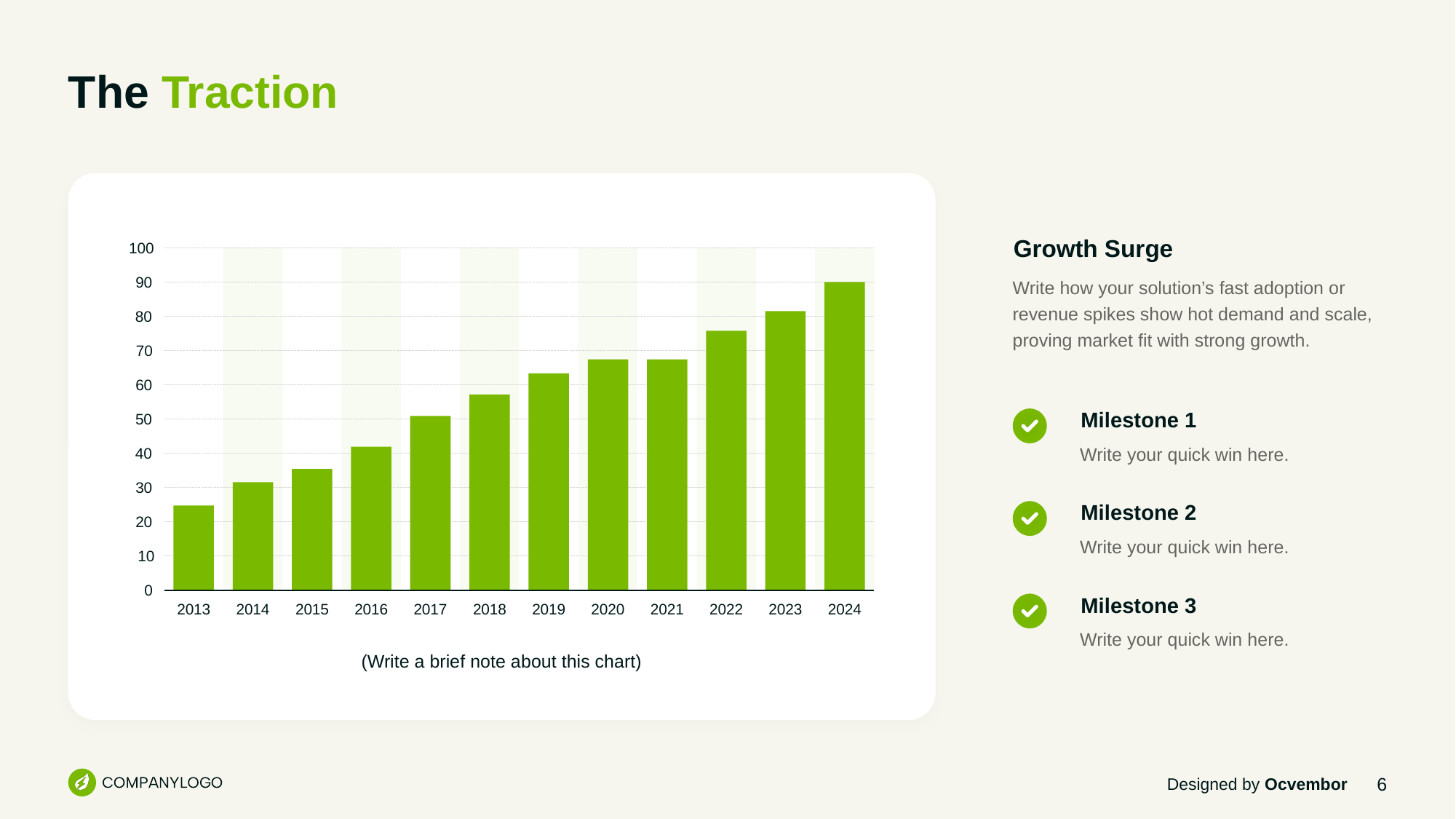

# The Traction

Growth Surge
Write how your solution’s fast adoption or revenue spikes show hot demand and scale, proving market fit with strong growth.
100

90

80

70

60

50

40

30

20
10
0
2013
2014
2015
2016
2017
2018
2019
2020
2021
2022
2023
2024
Milestone 1

Write your quick win here.
Milestone 2

Write your quick win here.
Milestone 3

Write your quick win here.
(Write a brief note about this chart)